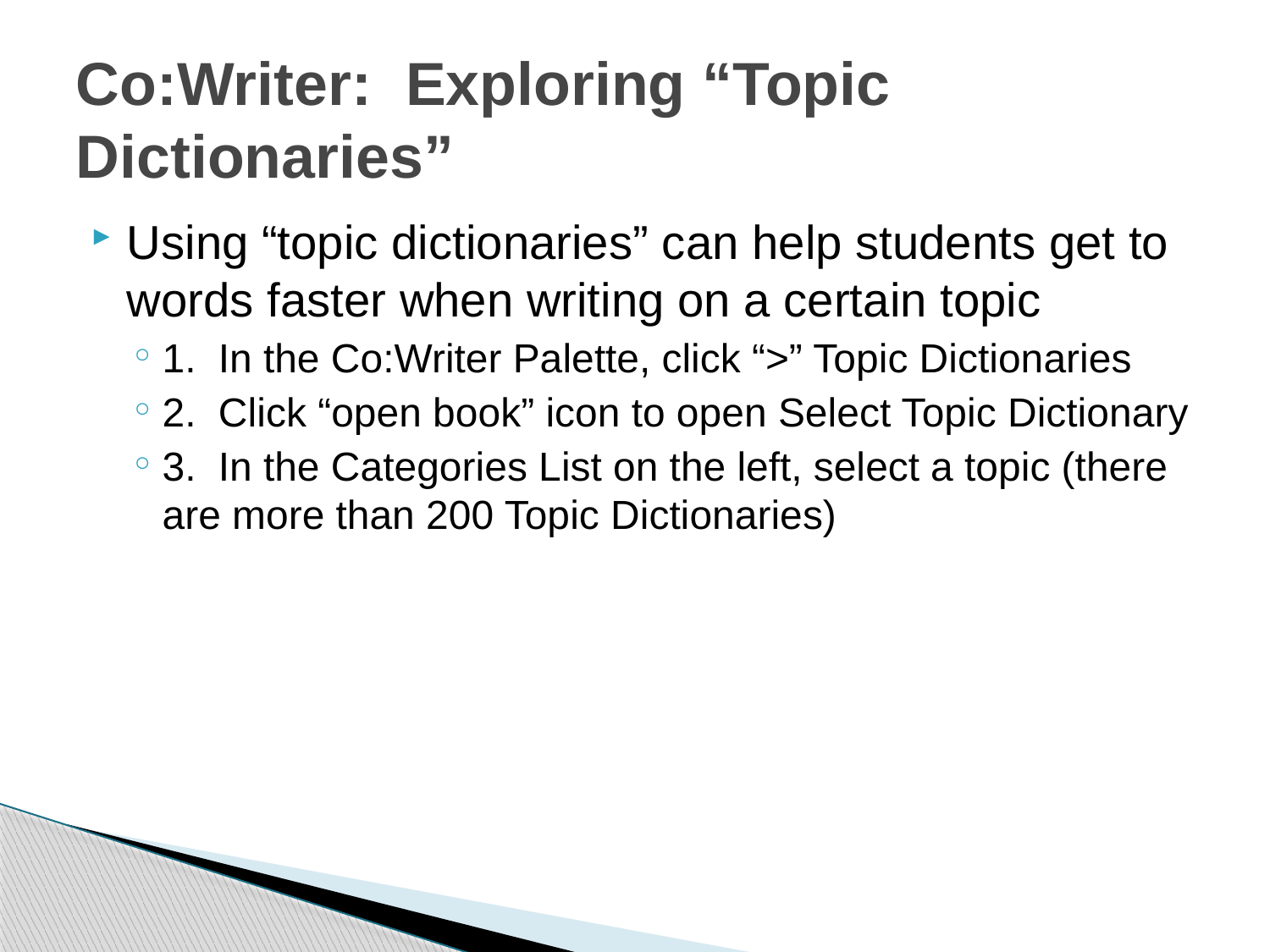

# Co:Writer:  Exploring “Topic Dictionaries”
Using “topic dictionaries” can help students get to words faster when writing on a certain topic
1.  In the Co:Writer Palette, click “>” Topic Dictionaries
2.  Click “open book” icon to open Select Topic Dictionary
3.  In the Categories List on the left, select a topic (there are more than 200 Topic Dictionaries)